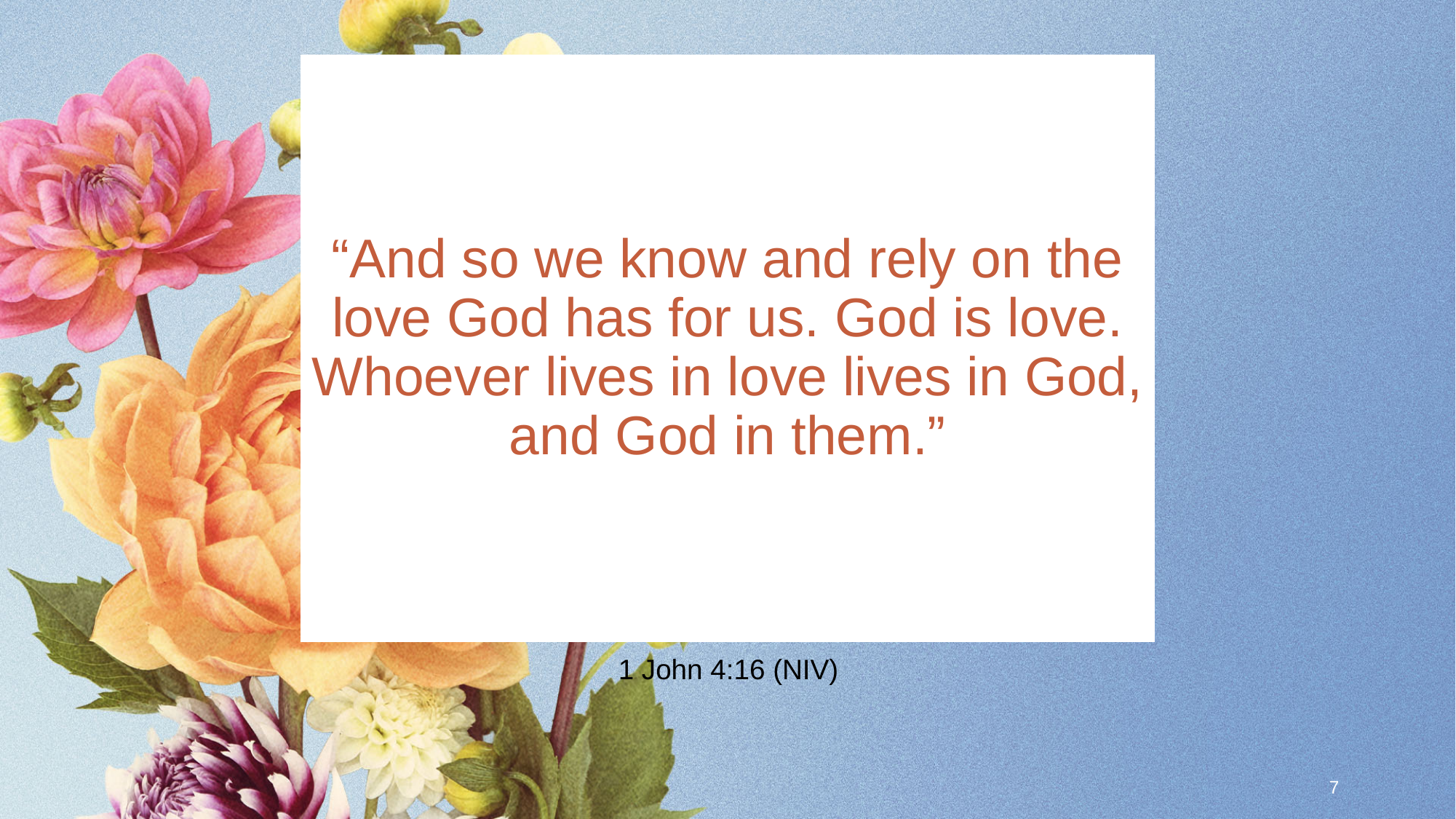

“And so we know and rely on the love God has for us. God is love. Whoever lives in love lives in God, and God in them.”
1 John 4:16 (NIV)
7